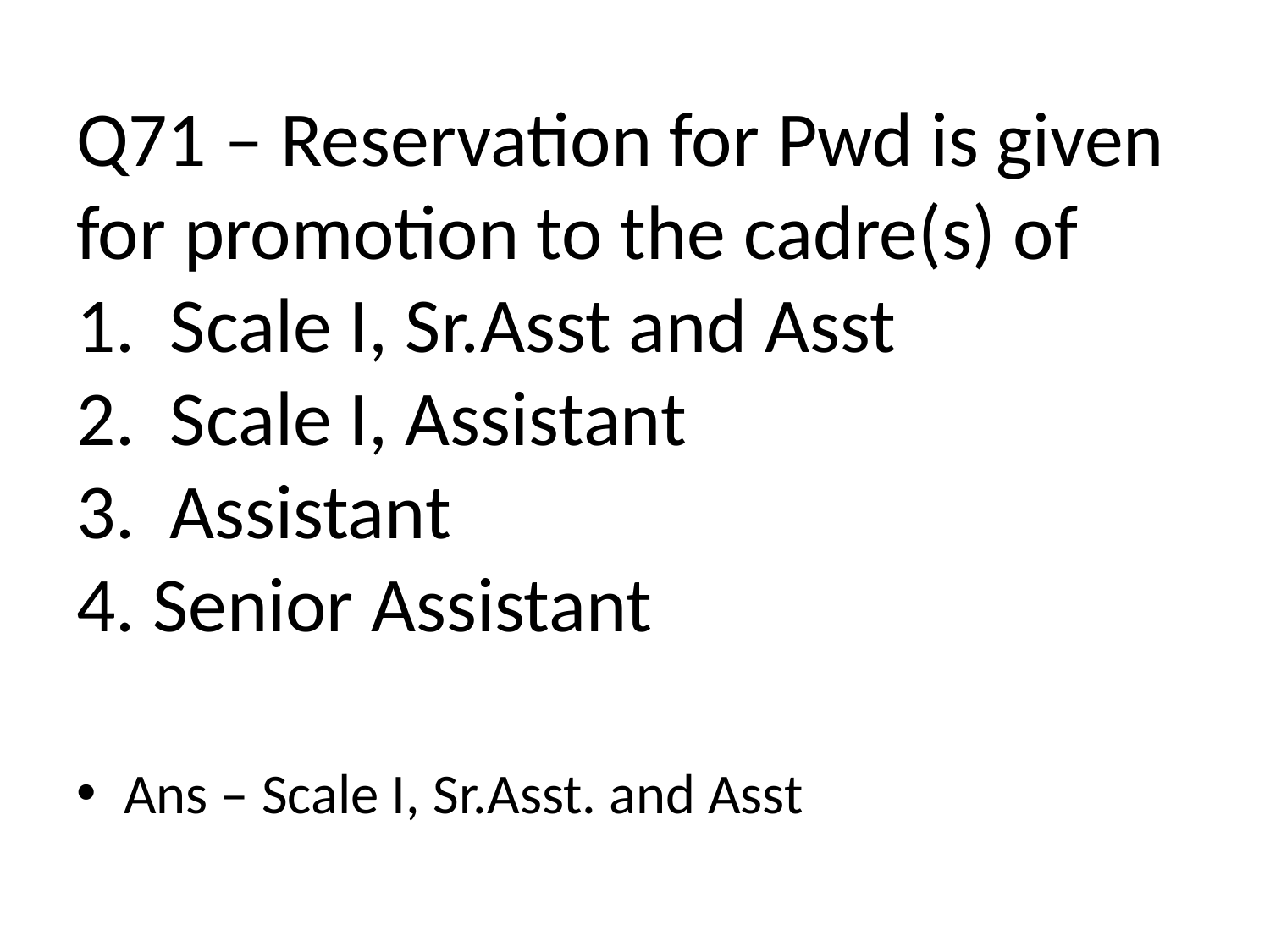

# Q71 – Reservation for Pwd is given for promotion to the cadre(s) of 1.  Scale I, Sr.Asst and Asst 2.  Scale I, Assistant 3.  Assistant 4. Senior Assistant
Ans – Scale I, Sr.Asst. and Asst